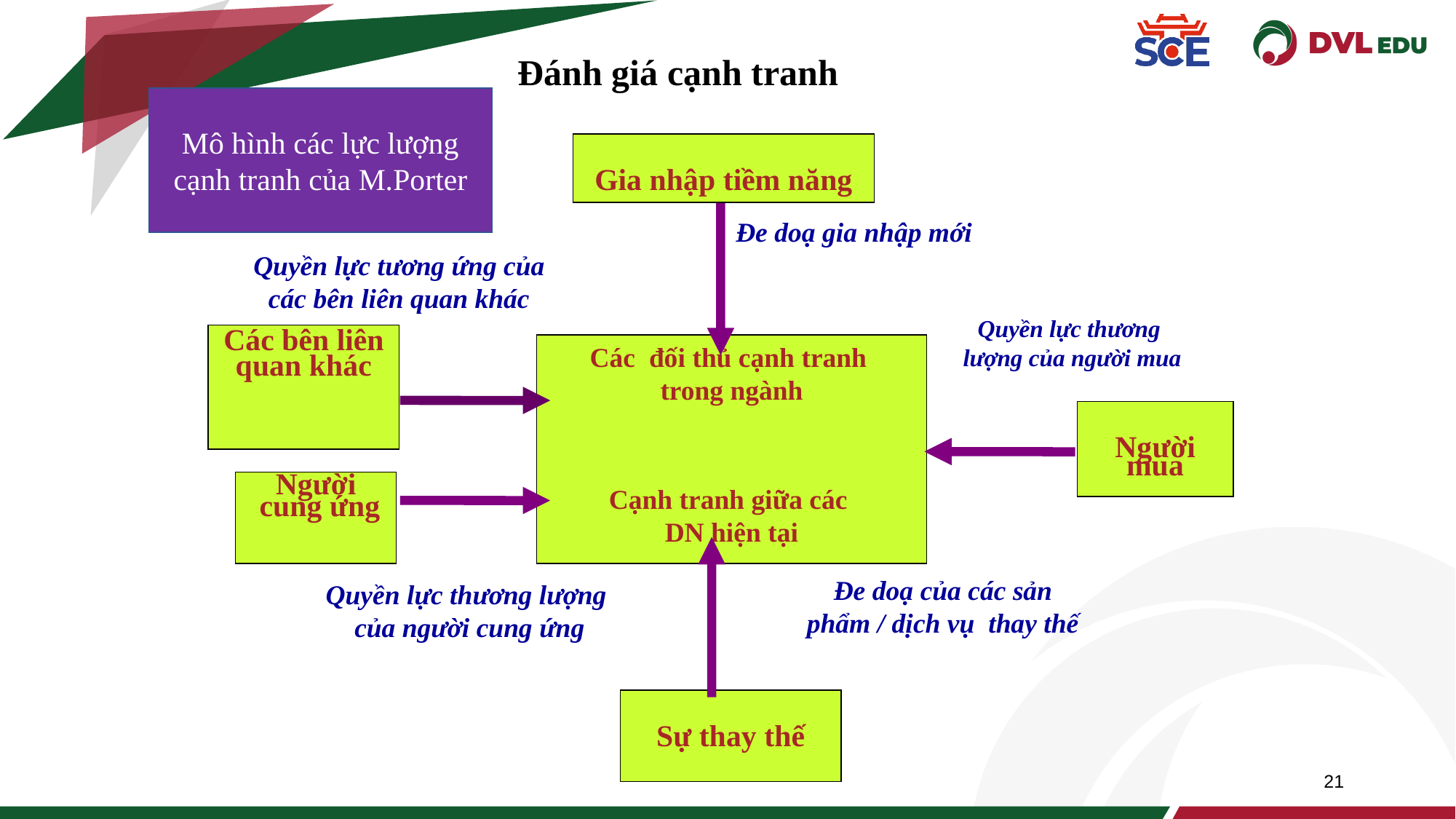

Đánh giá cạnh tranh
Mô hình các lực lượng cạnh tranh của M.Porter

Gia nhập tiềm năng

Đe doạ gia nhập mới

Quyền lực tương ứng của các bên liên quan khác
Quyền lực thương
lượng của người mua
Các bên liên quan khác
Các  đối thủ cạnh tranh
trong ngành

Cạnh tranh giữa các
DN hiện tại

Người mua

Người
 cung ứng

Đe doạ của các sản phẩm / dịch vụ  thay thế
Quyền lực thương lượng
 của người cung ứng

Sự thay thế
21
21